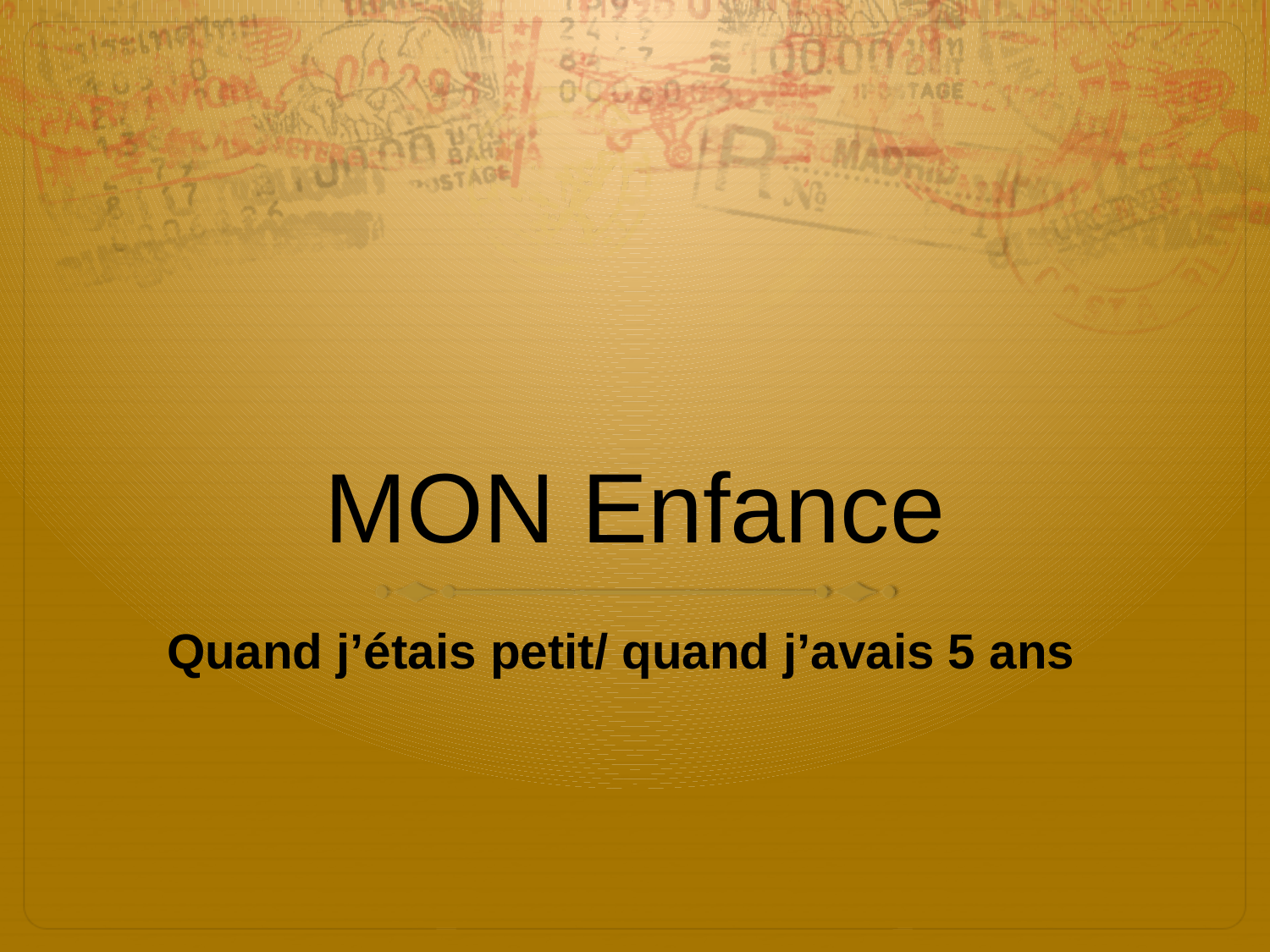

# MON Enfance
Quand j’étais petit/ quand j’avais 5 ans